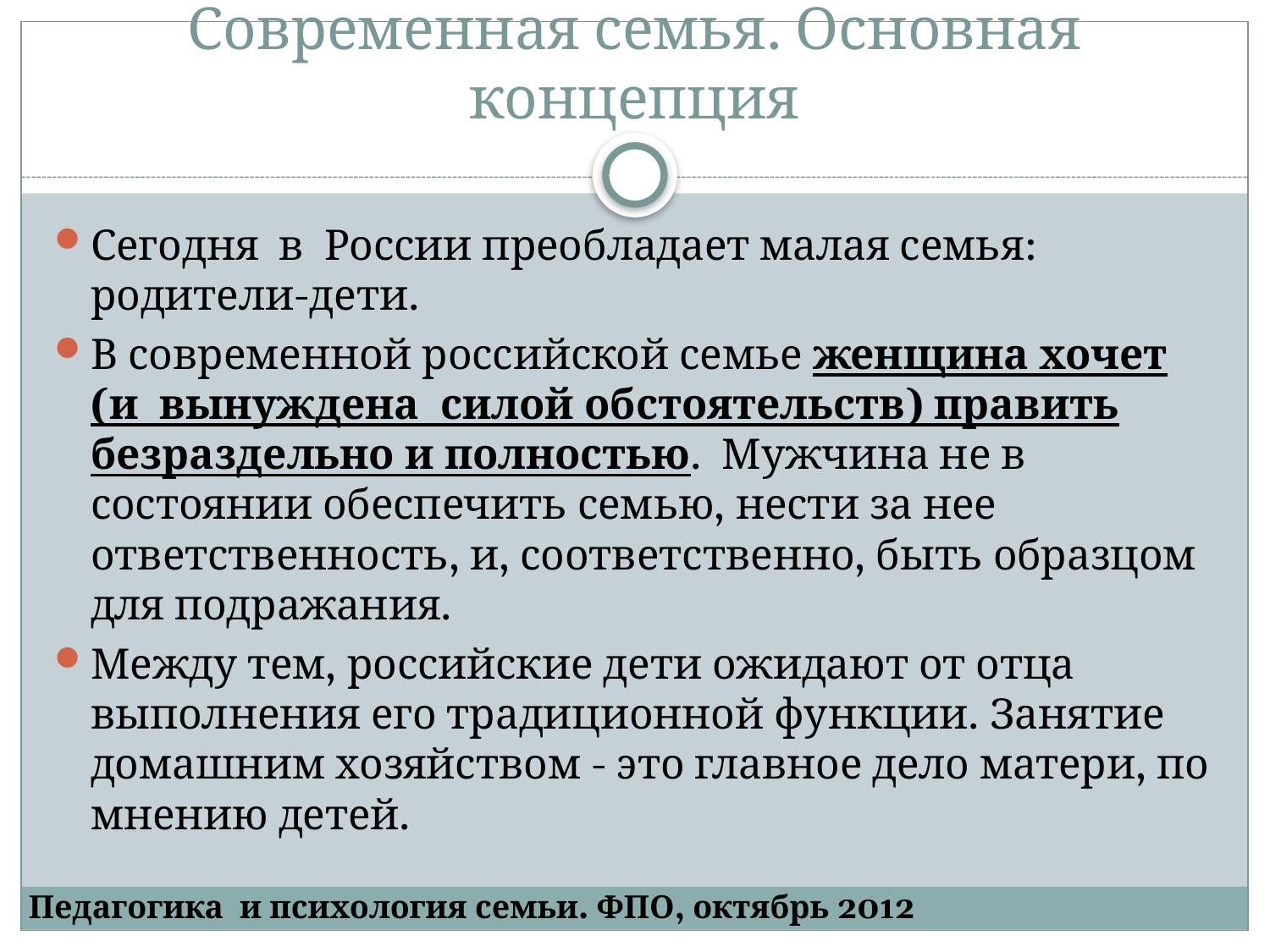

# Современная семья. Основная концепция
Сегодня  в  России преобладает малая семья:  родители-дети.
В современной российской семье женщина хочет (и  вынуждена  силой обстоятельств) править безраздельно и полностью.  Мужчина не в состоянии обеспечить семью, нести за нее ответственность, и, соответственно, быть образцом для подражания.
Между тем, российские дети ожидают от отца выполнения его традиционной функции. Занятие домашним хозяйством - это главное дело матери, по мнению детей.

Педагогика  и психология семьи. ФПО, октябрь 2012